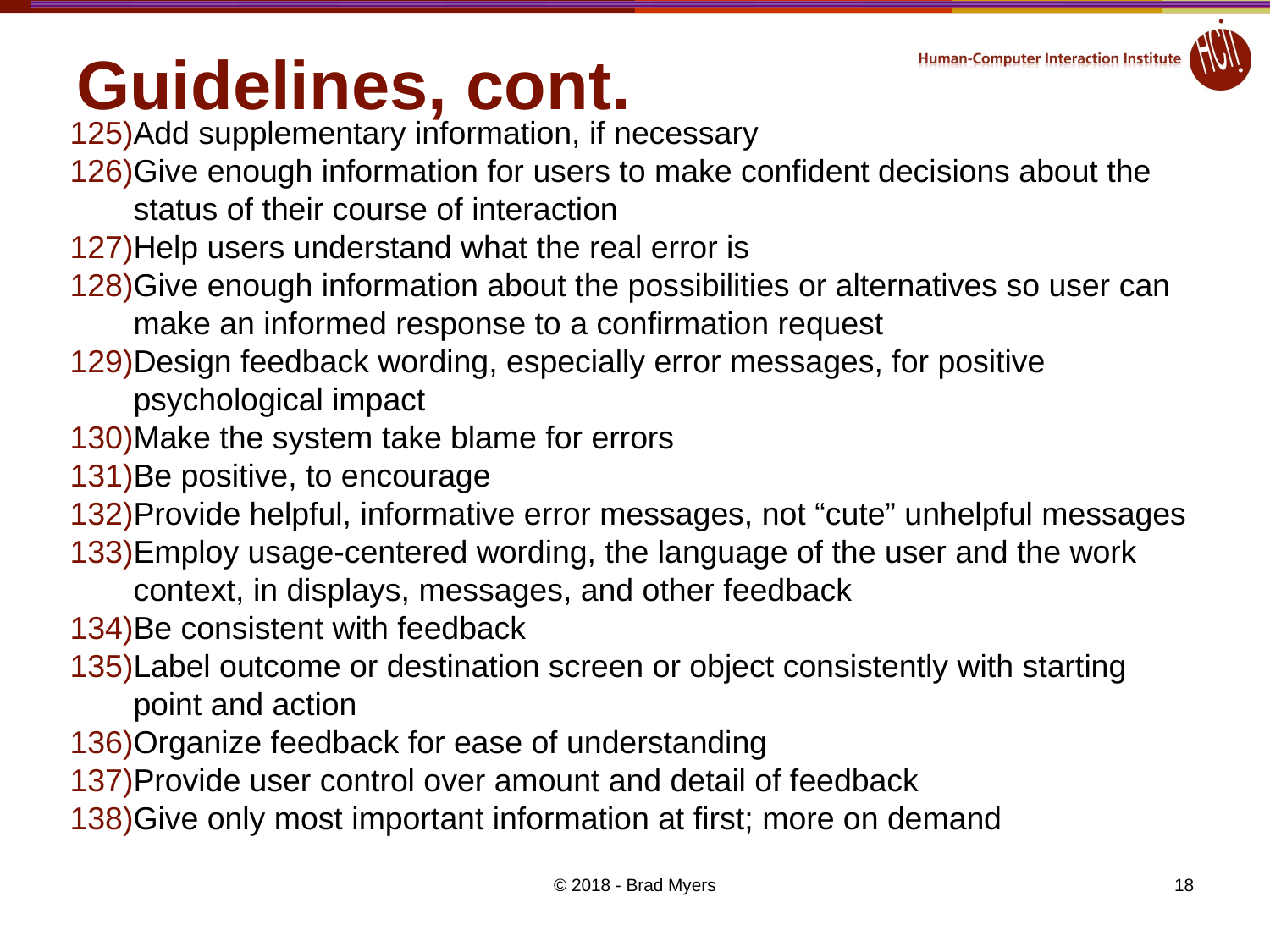

# Guidelines, cont.
Add supplementary information, if necessary
Give enough information for users to make confident decisions about the status of their course of interaction
Help users understand what the real error is
Give enough information about the possibilities or alternatives so user can make an informed response to a confirmation request
Design feedback wording, especially error messages, for positive psychological impact
Make the system take blame for errors
Be positive, to encourage
Provide helpful, informative error messages, not “cute” unhelpful messages
Employ usage-centered wording, the language of the user and the work context, in displays, messages, and other feedback
Be consistent with feedback
Label outcome or destination screen or object consistently with starting point and action
Organize feedback for ease of understanding
Provide user control over amount and detail of feedback
Give only most important information at first; more on demand
© 2018 - Brad Myers
18